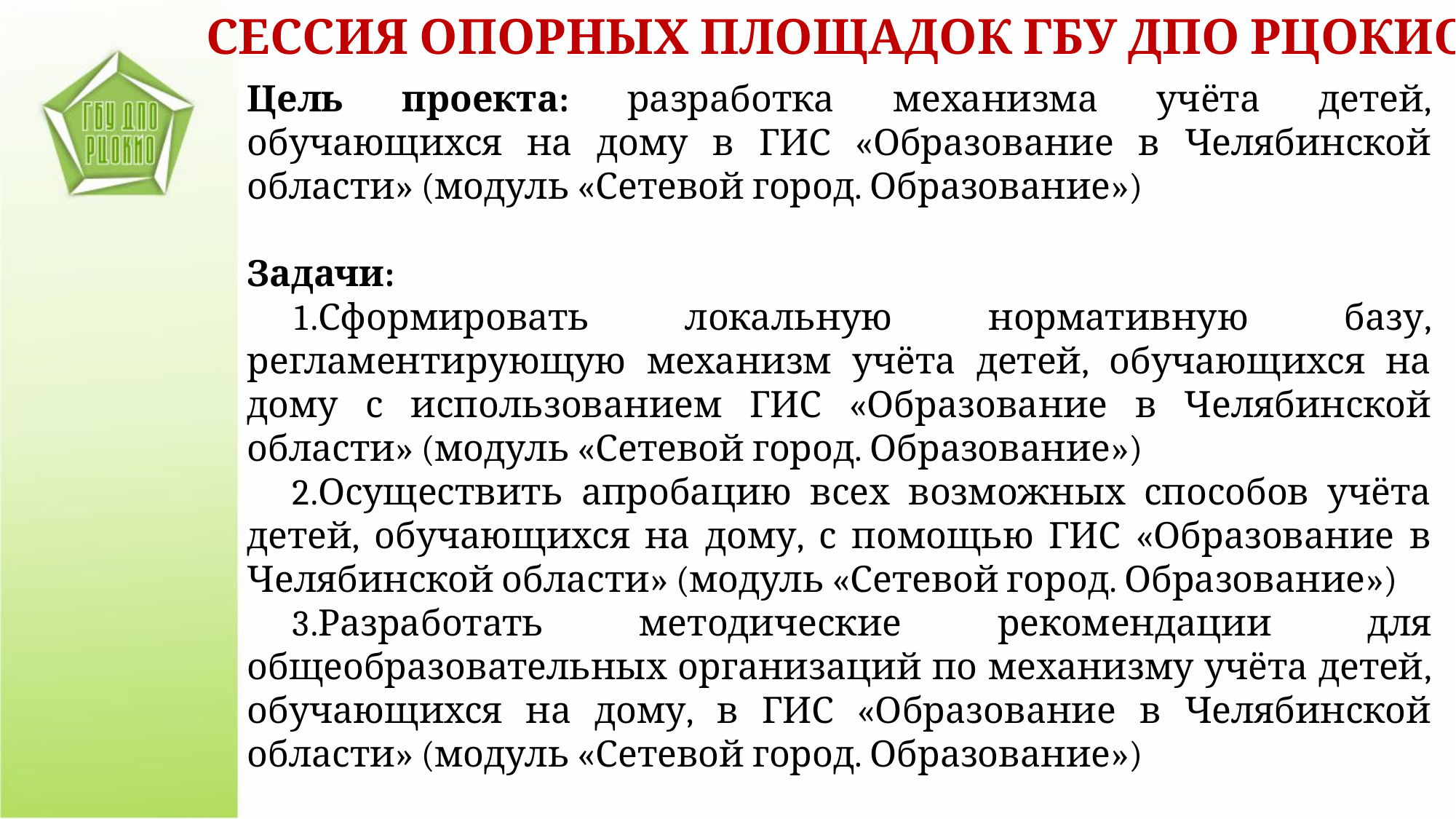

СЕССИЯ ОПОРНЫХ ПЛОЩАДОК ГБУ ДПО РЦОКИО
Цель проекта: разработка механизма учёта детей, обучающихся на дому в ГИС «Образование в Челябинской области» (модуль «Сетевой город. Образование»)

Задачи:
Сформировать локальную нормативную базу, регламентирующую механизм учёта детей, обучающихся на дому с использованием ГИС «Образование в Челябинской области» (модуль «Сетевой город. Образование»)
Осуществить апробацию всех возможных способов учёта детей, обучающихся на дому, с помощью ГИС «Образование в Челябинской области» (модуль «Сетевой город. Образование»)
Разработать методические рекомендации для общеобразовательных организаций по механизму учёта детей, обучающихся на дому, в ГИС «Образование в Челябинской области» (модуль «Сетевой город. Образование»)